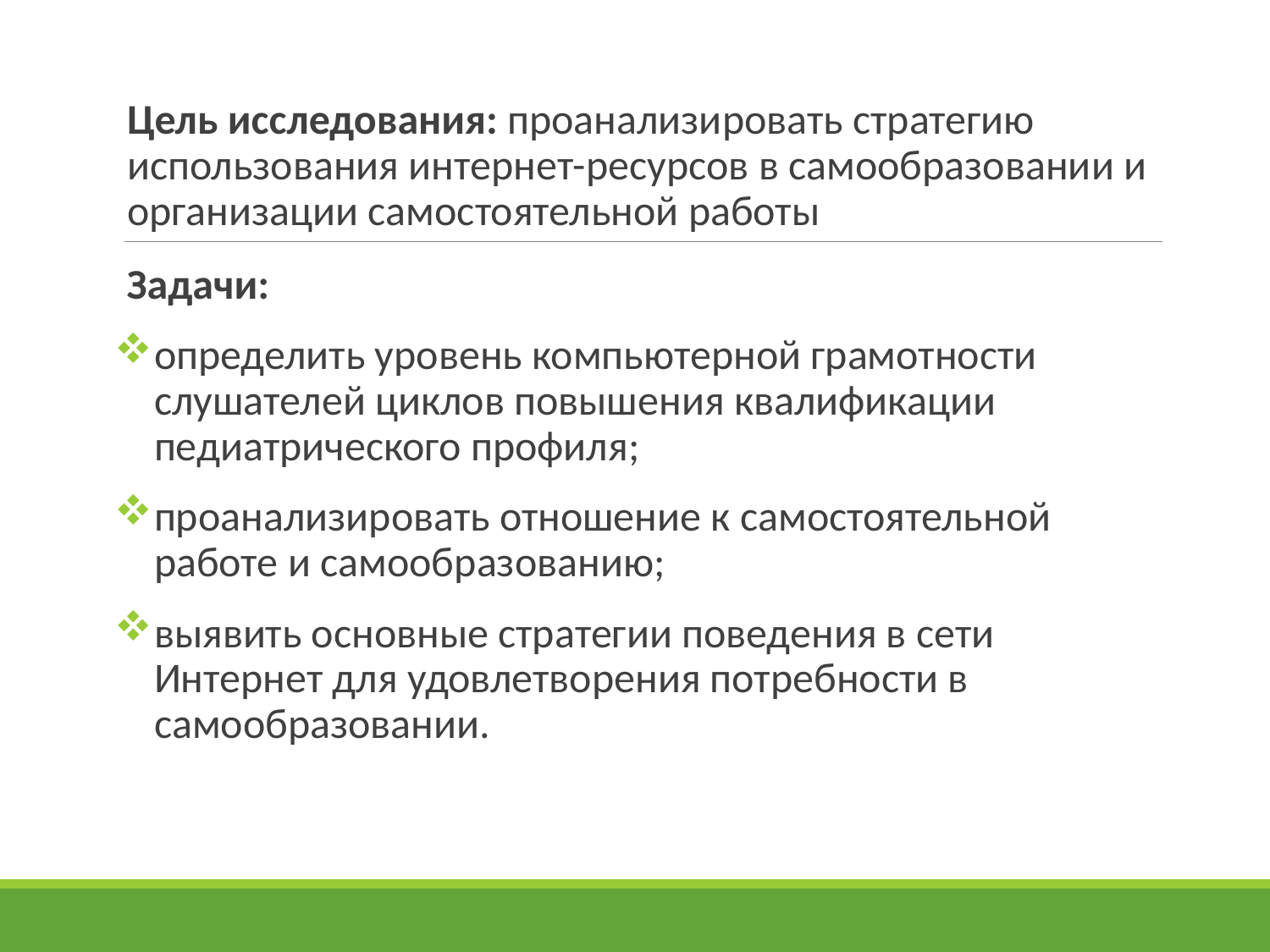

# Цель исследования: проанализировать стратегию использования интернет-ресурсов в самообразовании и организации самостоятельной работы
Задачи:
определить уровень компьютерной грамотности слушателей циклов повышения квалификации педиатрического профиля;
проанализировать отношение к самостоятельной работе и самообразованию;
выявить основные стратегии поведения в сети Интернет для удовлетворения потребности в самообразовании.